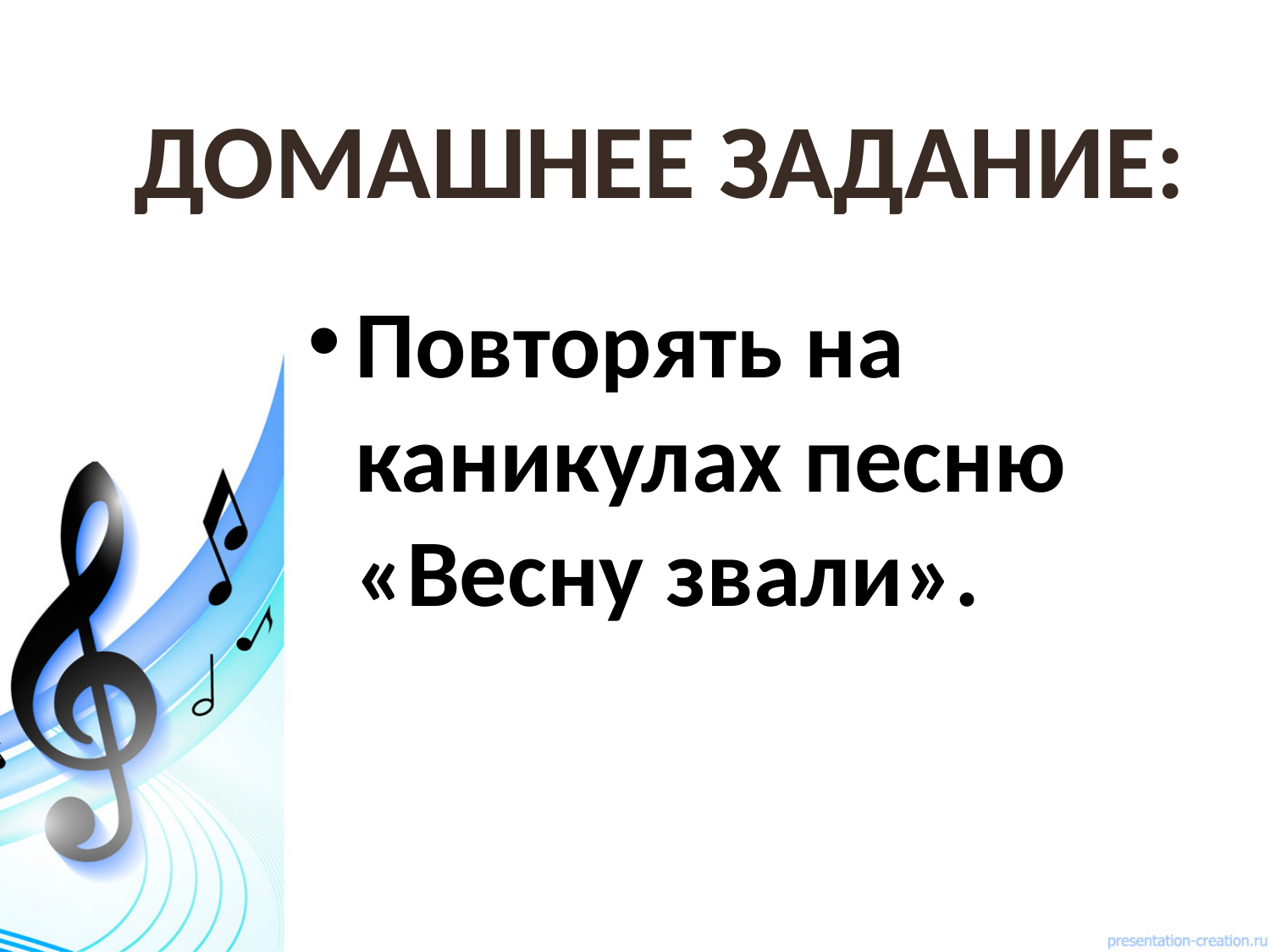

# ДОМАШНЕЕ ЗАДАНИЕ:
Повторять на каникулах песню «Весну звали».